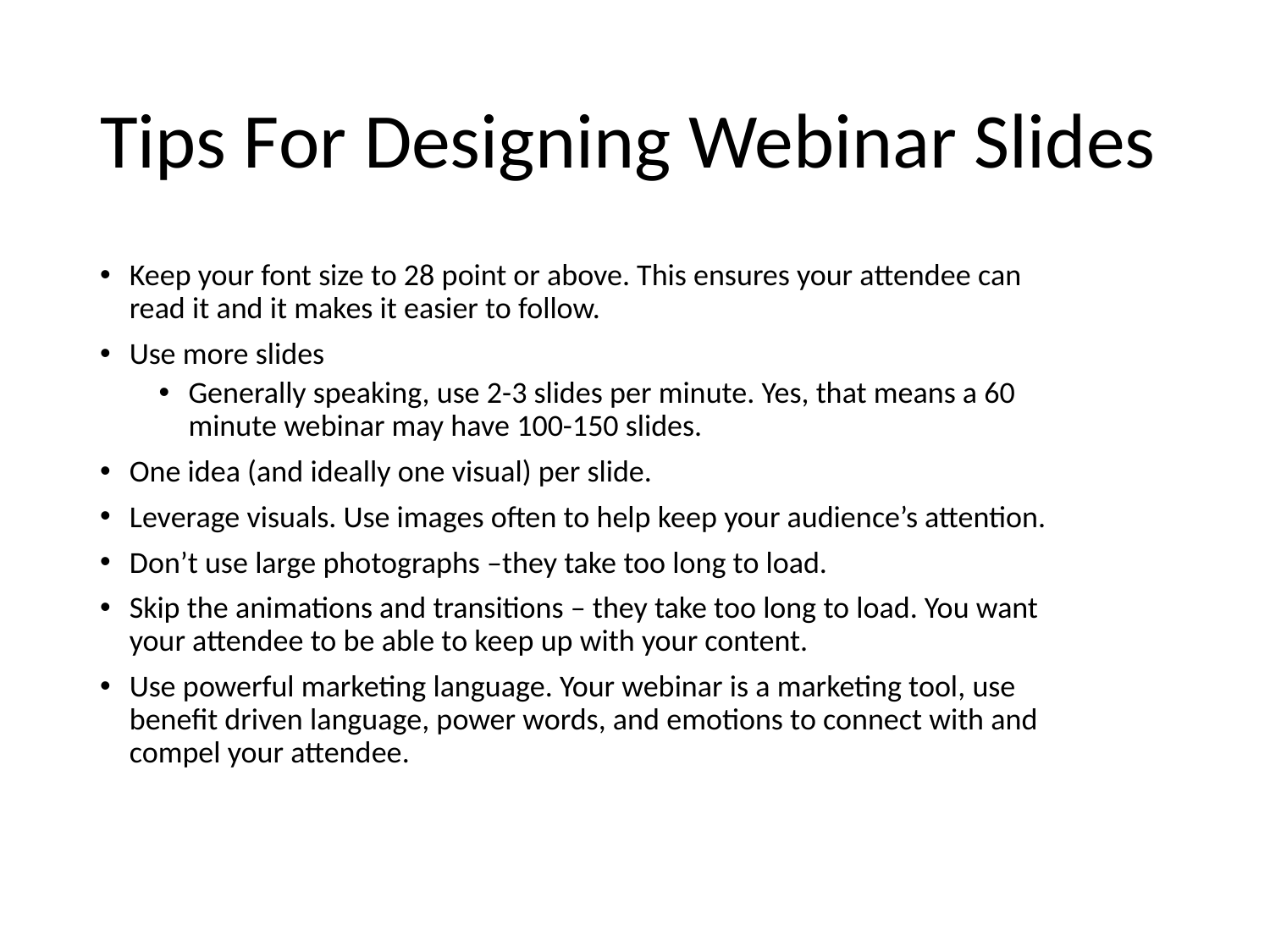

# Tips For Designing Webinar Slides
Keep your font size to 28 point or above. This ensures your attendee can read it and it makes it easier to follow.
Use more slides
Generally speaking, use 2-3 slides per minute. Yes, that means a 60 minute webinar may have 100-150 slides.
One idea (and ideally one visual) per slide.
Leverage visuals. Use images often to help keep your audience’s attention.
Don’t use large photographs –they take too long to load.
Skip the animations and transitions – they take too long to load. You want your attendee to be able to keep up with your content.
Use powerful marketing language. Your webinar is a marketing tool, use benefit driven language, power words, and emotions to connect with and compel your attendee.